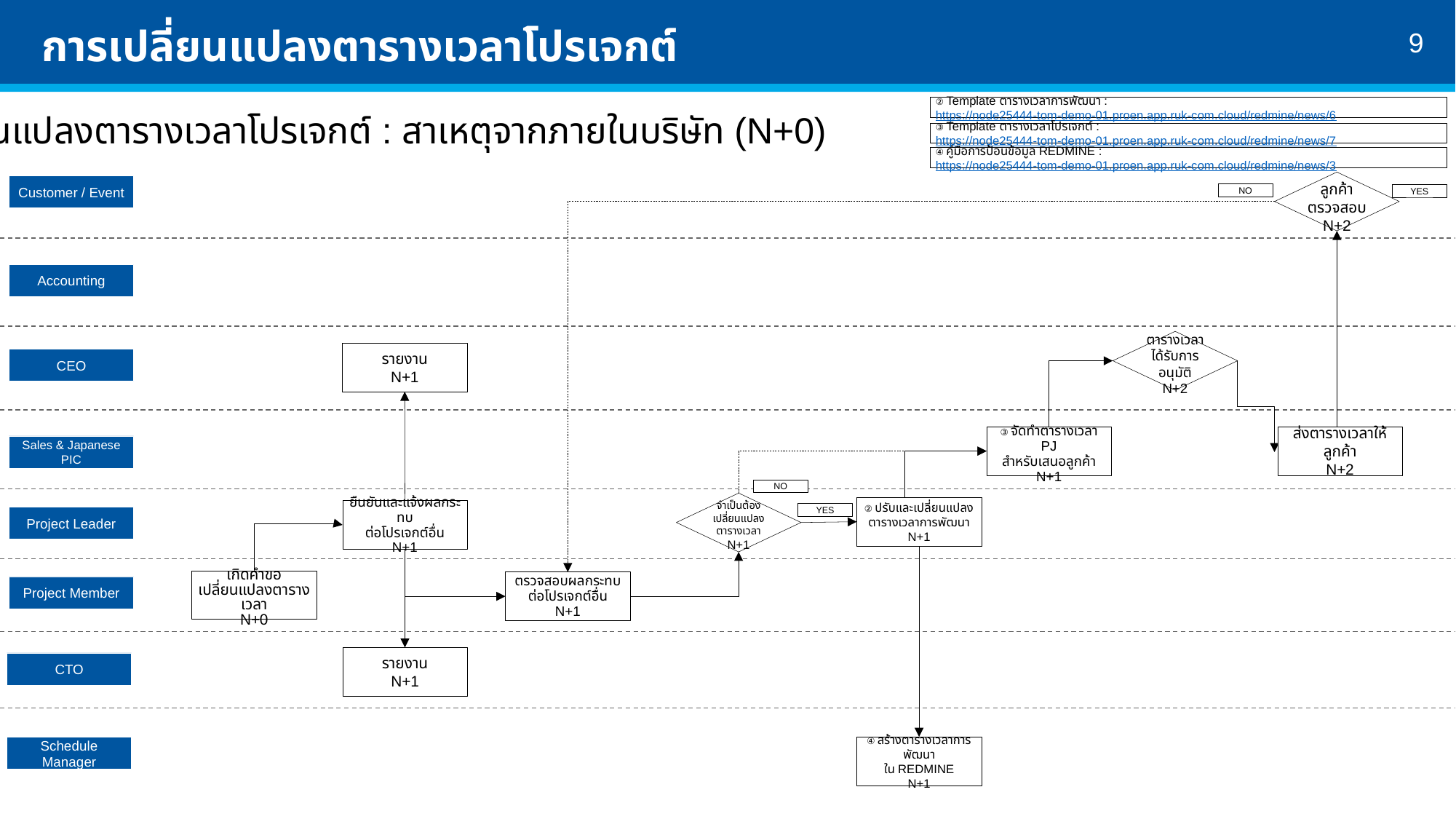

# การเปลี่ยนแปลงตารางเวลาโปรเจกต์
② Template ตารางเวลาการพัฒนา : https://node25444-tom-demo-01.proen.app.ruk-com.cloud/redmine/news/6
การเปลี่ยนแปลงตารางเวลาโปรเจกต์ : สาเหตุจากภายในบริษัท (N+0)

③ Template ตารางเวลาโปรเจกต์ : https://node25444-tom-demo-01.proen.app.ruk-com.cloud/redmine/news/7
④ คู่มือการป้อนข้อมูล REDMINE : https://node25444-tom-demo-01.proen.app.ruk-com.cloud/redmine/news/3
ลูกค้าตรวจสอบ
N+2
Customer / Event
NO
YES
Accounting
ตารางเวลา
ได้รับการอนุมัติ
N+2
รายงาน
N+1
CEO
③ จัดทำตารางเวลา PJ
สำหรับเสนอลูกค้า
N+1
ส่งตารางเวลาให้ลูกค้า
N+2
Sales & Japanese PIC
NO
จำเป็นต้องเปลี่ยนแปลงตารางเวลา
N+1
② ปรับและเปลี่ยนแปลง
ตารางเวลาการพัฒนา
N+1
ยืนยันและแจ้งผลกระทบ
ต่อโปรเจกต์อื่น
N+1
YES
Project Leader
เกิดคำขอเปลี่ยนแปลงตารางเวลา
N+0
ตรวจสอบผลกระทบ
ต่อโปรเจกต์อื่น
N+1
Project Member
รายงาน
N+1
CTO
④ สร้างตารางเวลาการพัฒนา
ใน REDMINE
N+1
Schedule Manager